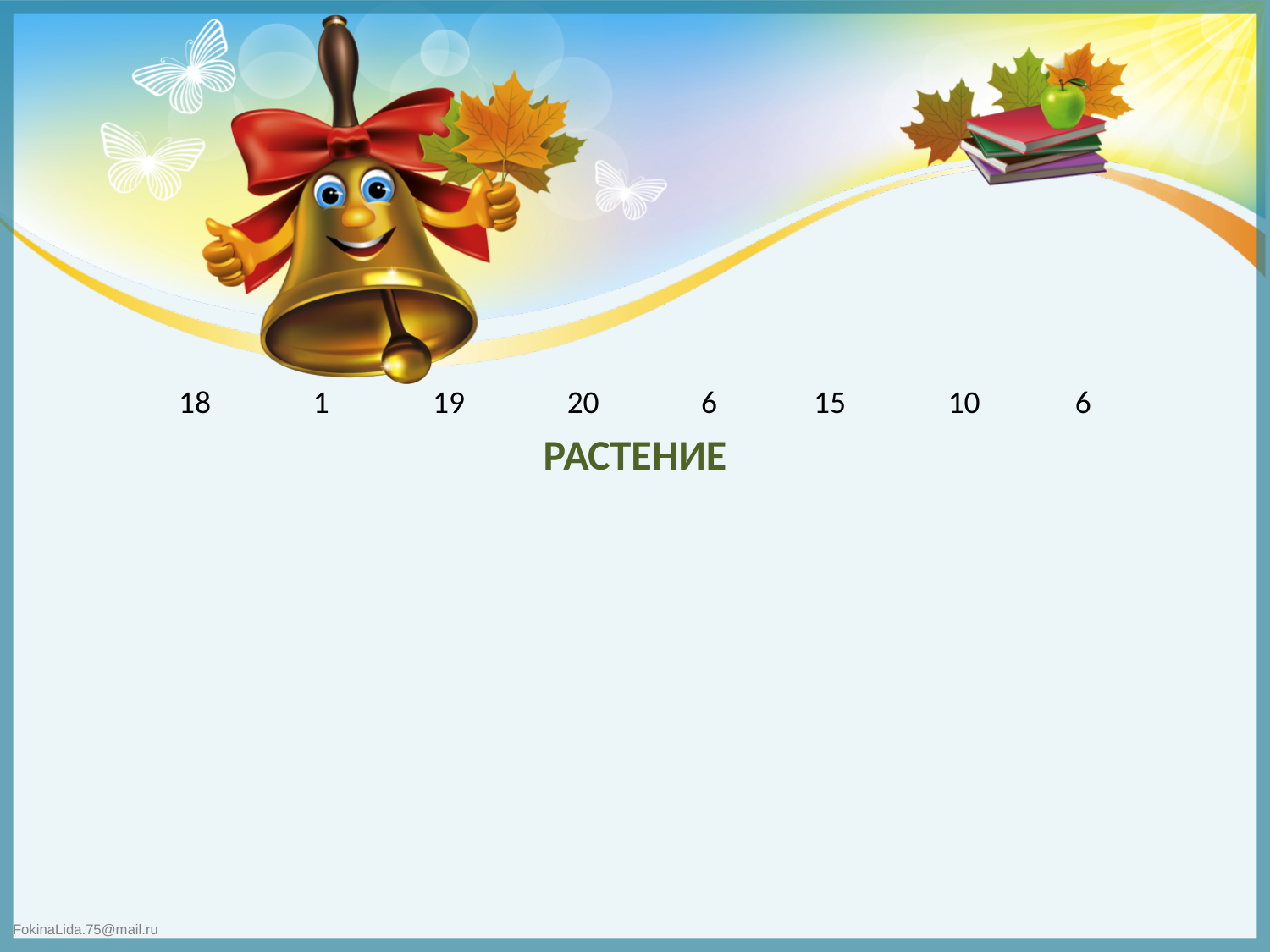

#

 1	19	 20 	  6	15	 10	 6
РАСТЕНИЕ